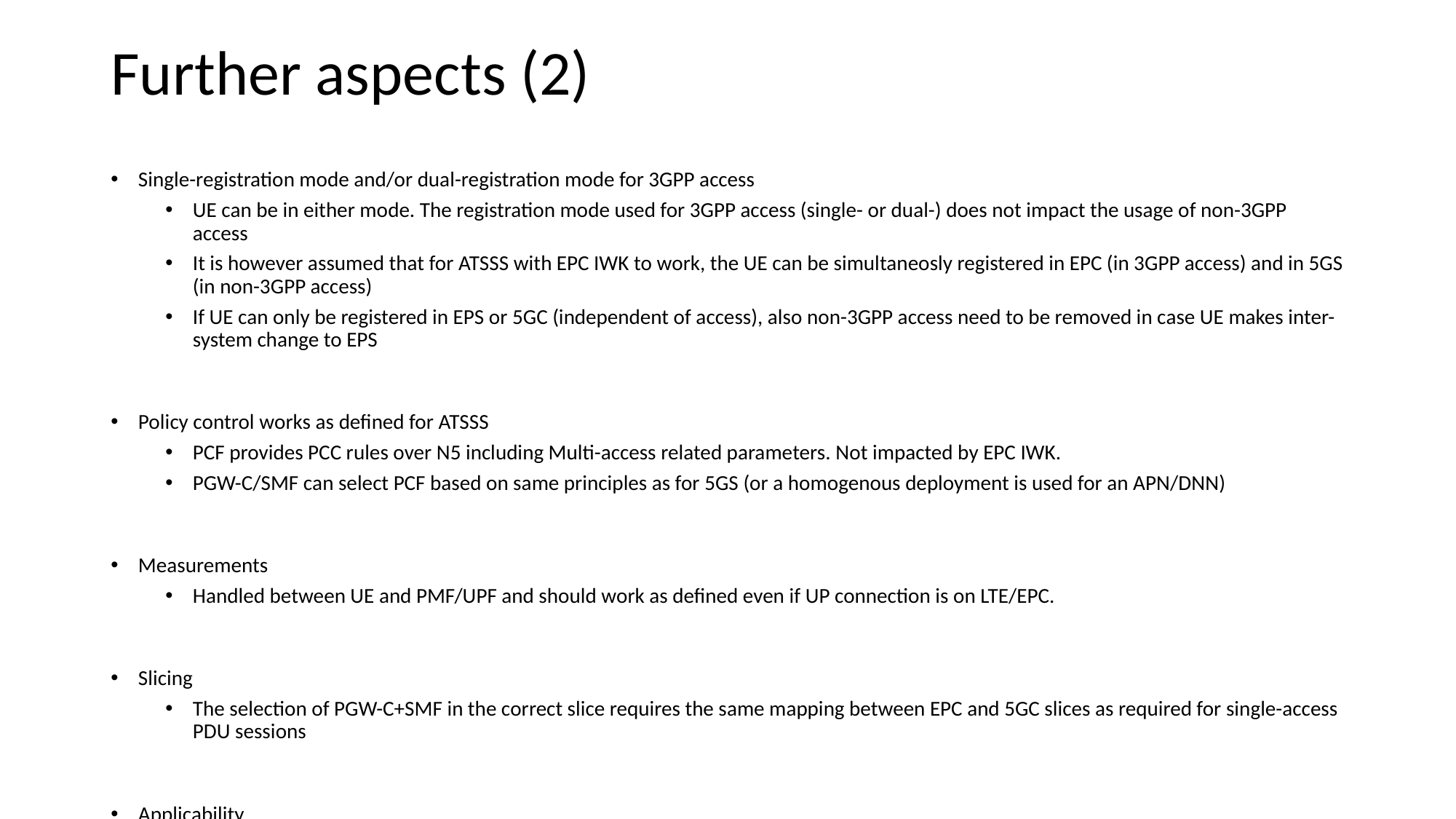

# Further aspects (2)
Single-registration mode and/or dual-registration mode for 3GPP access
UE can be in either mode. The registration mode used for 3GPP access (single- or dual-) does not impact the usage of non-3GPP access
It is however assumed that for ATSSS with EPC IWK to work, the UE can be simultaneosly registered in EPC (in 3GPP access) and in 5GS (in non-3GPP access)
If UE can only be registered in EPS or 5GC (independent of access), also non-3GPP access need to be removed in case UE makes inter-system change to EPS

Policy control works as defined for ATSSS
PCF provides PCC rules over N5 including Multi-access related parameters. Not impacted by EPC IWK.
PGW-C/SMF can select PCF based on same principles as for 5GS (or a homogenous deployment is used for an APN/DNN)

Measurements
Handled between UE and PMF/UPF and should work as defined even if UP connection is on LTE/EPC.

Slicing
The selection of PGW-C+SMF in the correct slice requires the same mapping between EPC and 5GC slices as required for single-access PDU sessions

Applicability
Our proposal is to describe the EPS IWK solution for UEs and RGs, but it can be discussed whether the solution shall be limited to RGs